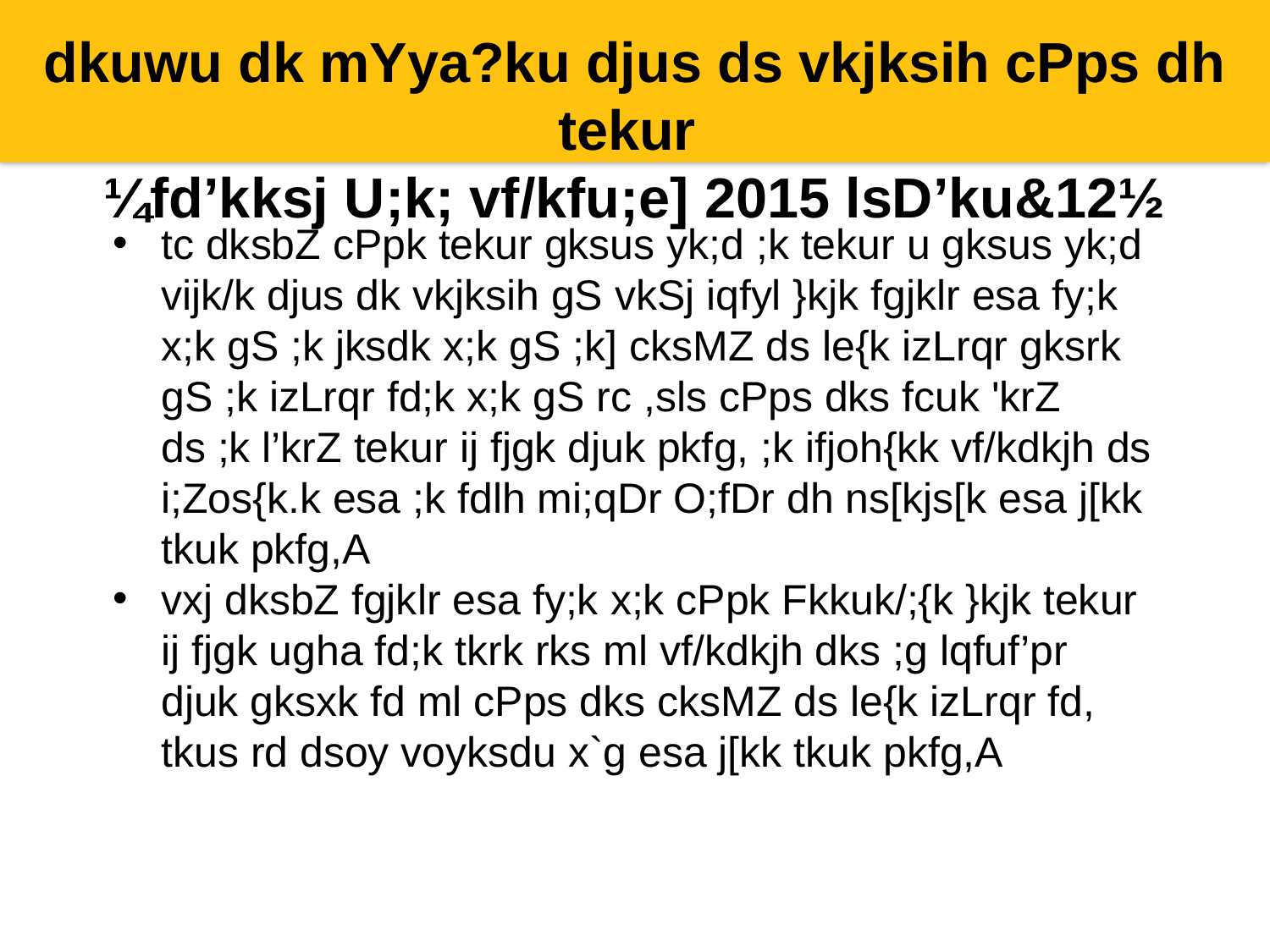

dkuwu dk mYya?ku djus ds vkjksih cPps dh tekur
¼fd’kksj U;k; vf/kfu;e] 2015 lsD’ku&12½
tc dksbZ cPpk tekur gksus yk;d ;k tekur u gksus yk;d vijk/k djus dk vkjksih gS vkSj iqfyl }kjk fgjklr esa fy;k x;k gS ;k jksdk x;k gS ;k] cksMZ ds le{k izLrqr gksrk gS ;k izLrqr fd;k x;k gS rc ,sls cPps dks fcuk 'krZ ds ;k l’krZ tekur ij fjgk djuk pkfg, ;k ifjoh{kk vf/kdkjh ds i;Zos{k.k esa ;k fdlh mi;qDr O;fDr dh ns[kjs[k esa j[kk tkuk pkfg,A
vxj dksbZ fgjklr esa fy;k x;k cPpk Fkkuk/;{k }kjk tekur ij fjgk ugha fd;k tkrk rks ml vf/kdkjh dks ;g lqfuf’pr djuk gksxk fd ml cPps dks cksMZ ds le{k izLrqr fd, tkus rd dsoy voyksdu x`g esa j[kk tkuk pkfg,A